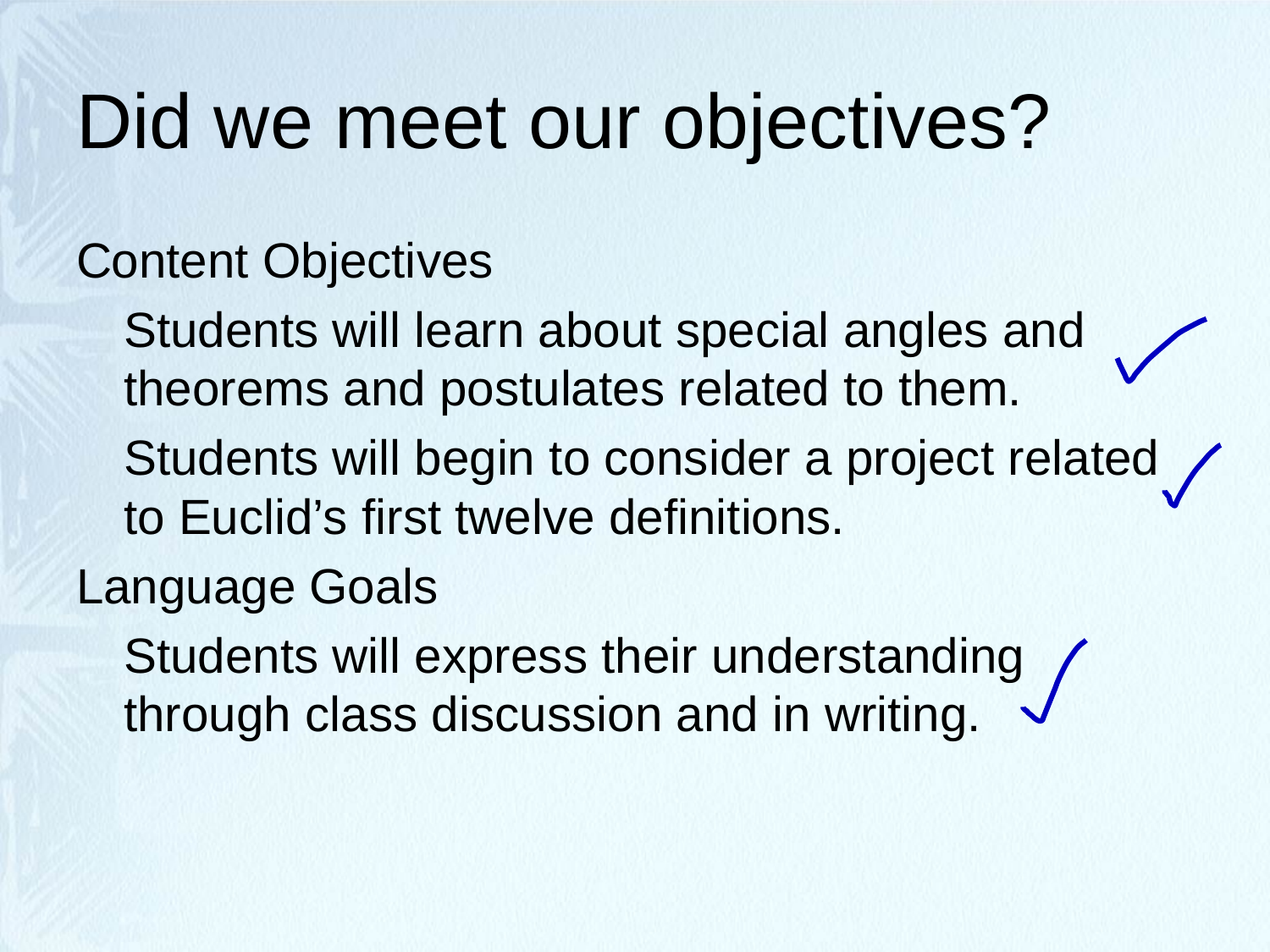

# Did we meet our objectives?
Content Objectives
	Students will learn about special angles and theorems and postulates related to them.
	Students will begin to consider a project related to Euclid’s first twelve definitions.
Language Goals
	Students will express their understanding through class discussion and in writing.